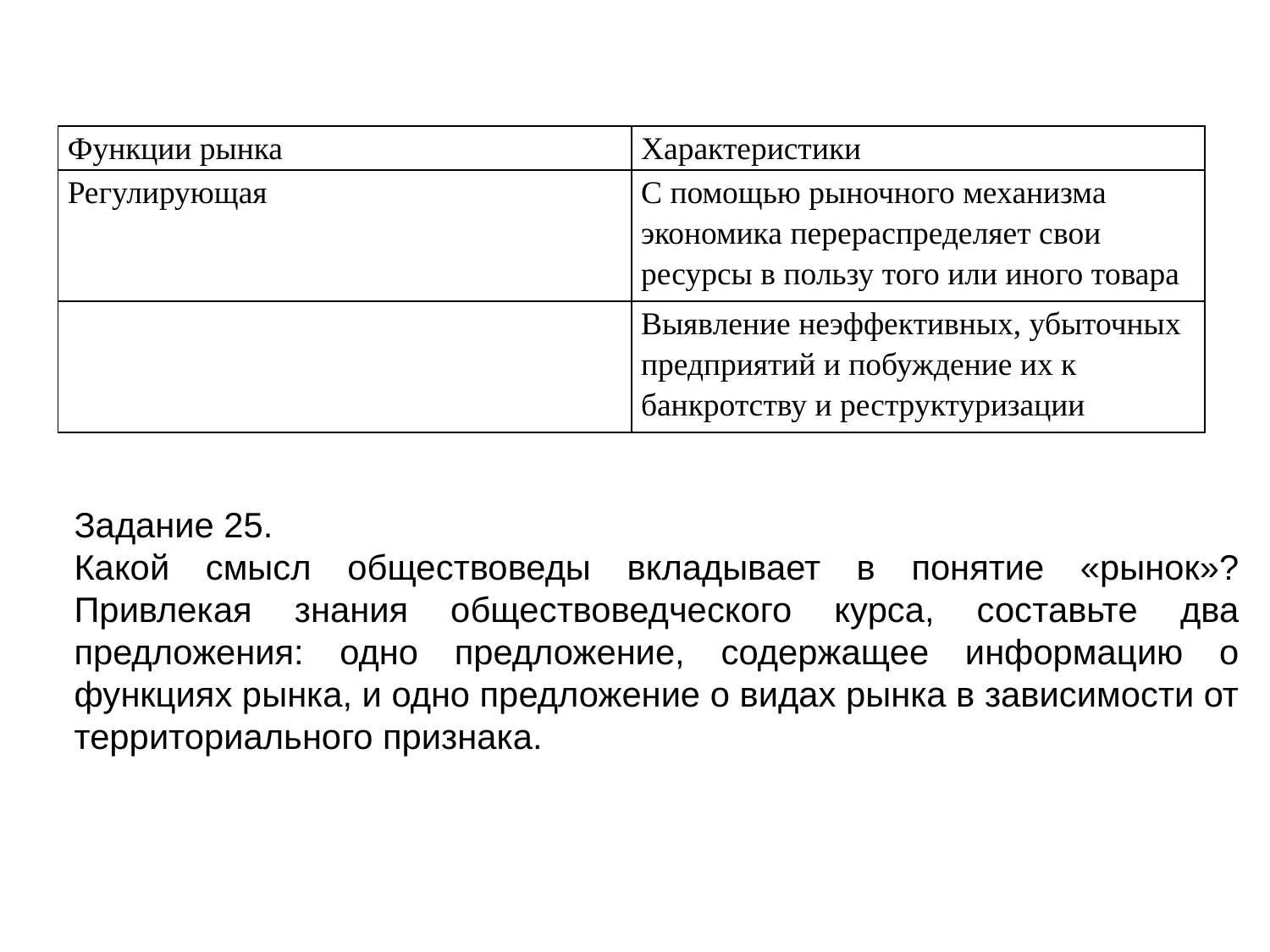

| Функции рынка | Характеристики |
| --- | --- |
| Регулирующая | С помощью рыночного механизма экономика перераспределяет свои ресурсы в пользу того или иного товара |
|  | Выявление неэффективных, убыточных предприятий и побуждение их к банкротству и реструктуризации |
Задание 25.
Какой смысл обществоведы вкладывает в понятие «рынок»? Привлекая знания обществоведческого курса, составьте два предложения: одно предложение, содержащее информацию о функциях рынка, и одно предложение о видах рынка в зависимости от территориального признака.